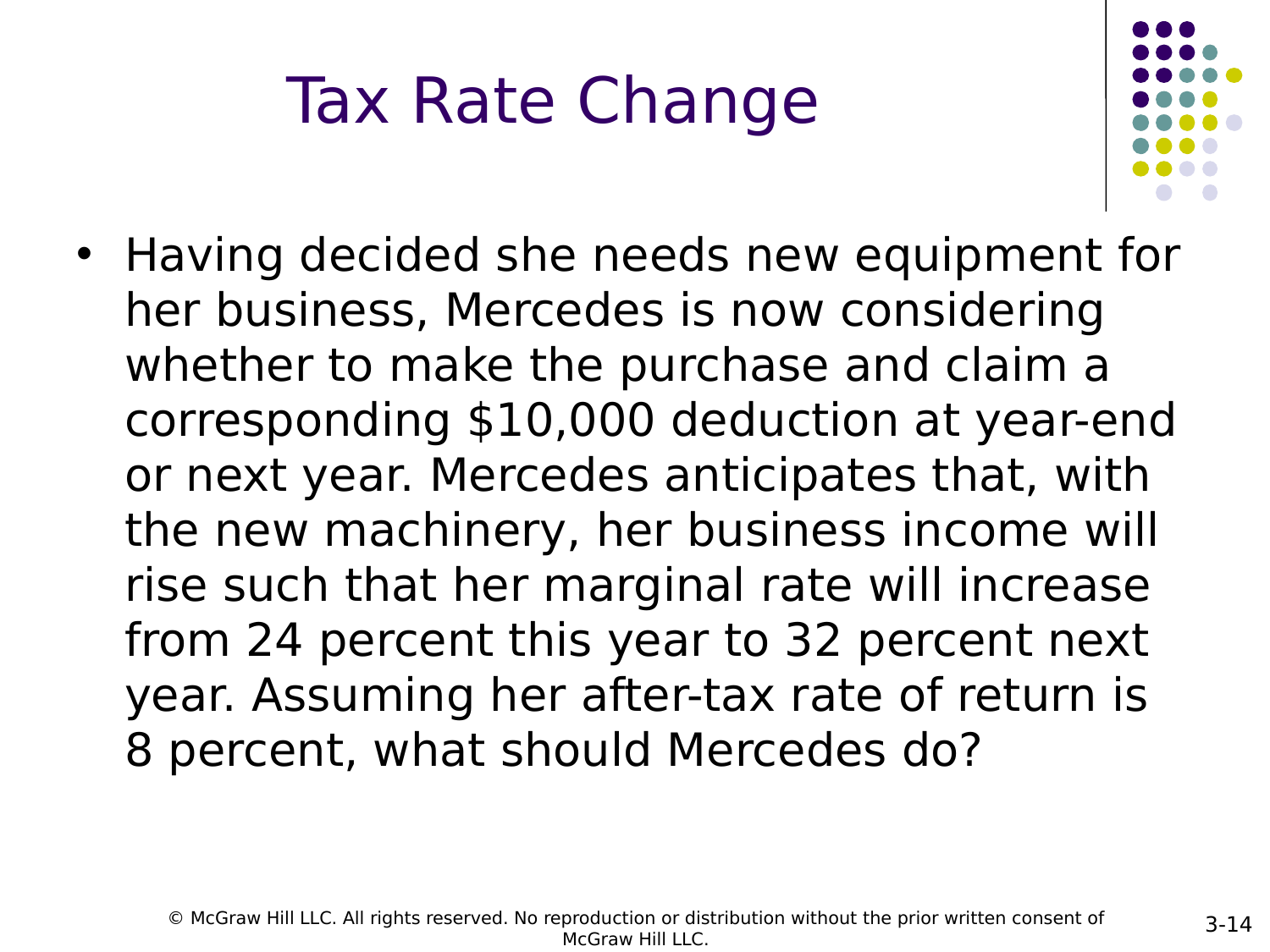

# Tax Rate Change
Having decided she needs new equipment for her business, Mercedes is now considering whether to make the purchase and claim a corresponding $10,000 deduction at year-end or next year. Mercedes anticipates that, with the new machinery, her business income will rise such that her marginal rate will increase from 24 percent this year to 32 percent next year. Assuming her after-tax rate of return is 8 percent, what should Mercedes do?
3-14